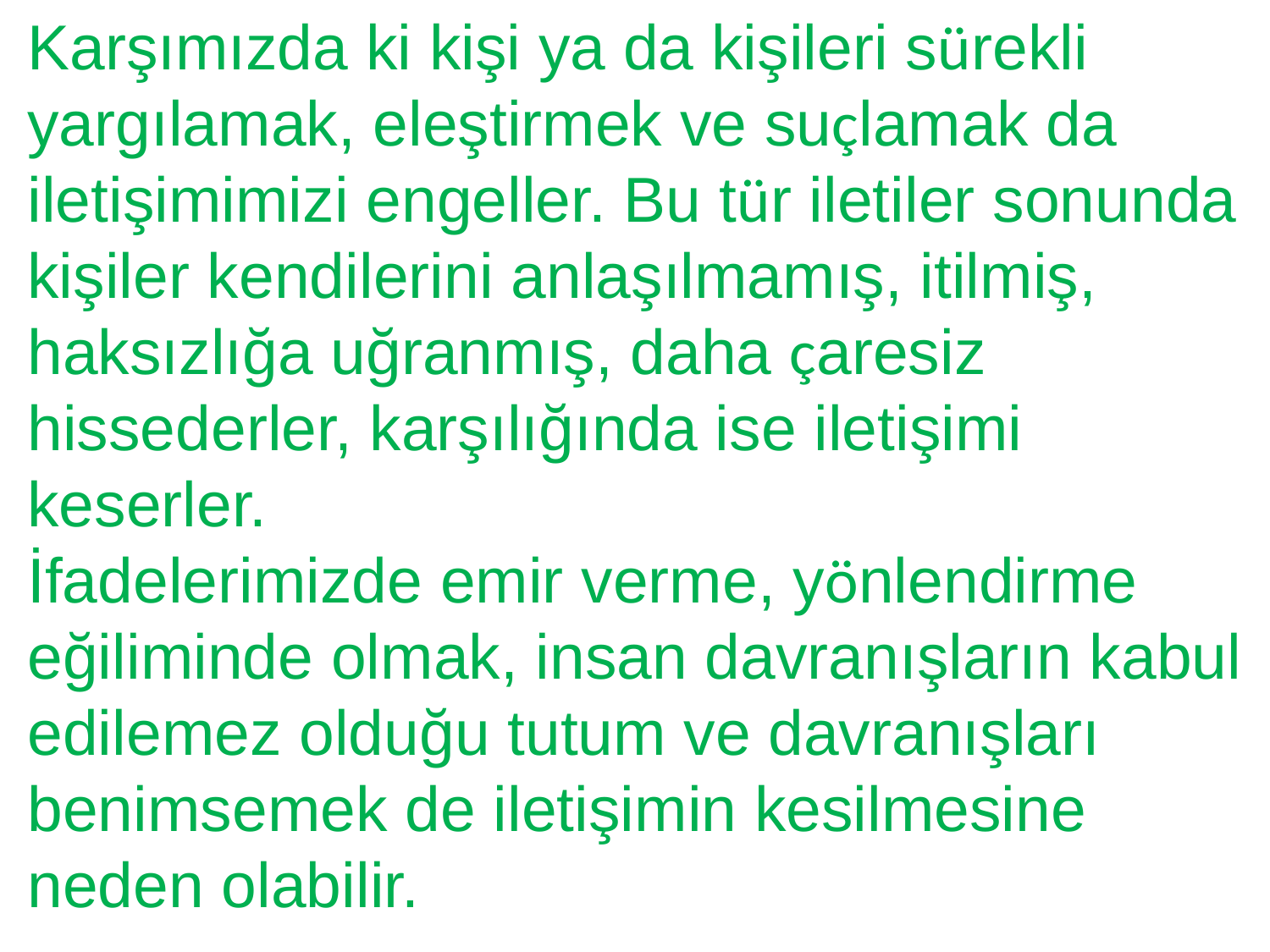

Karşımızda ki kişi ya da kişileri sürekli yargılamak, eleştirmek ve suçlamak da iletişimimizi engeller. Bu tür iletiler sonunda kişiler kendilerini anlaşılmamış, itilmiş, haksızlığa uğranmış, daha çaresiz hissederler, karşılığında ise iletişimi keserler.
İfadelerimizde emir verme, yönlendirme eğiliminde olmak, insan davranışların kabul edilemez olduğu tutum ve davranışları benimsemek de iletişimin kesilmesine neden olabilir.